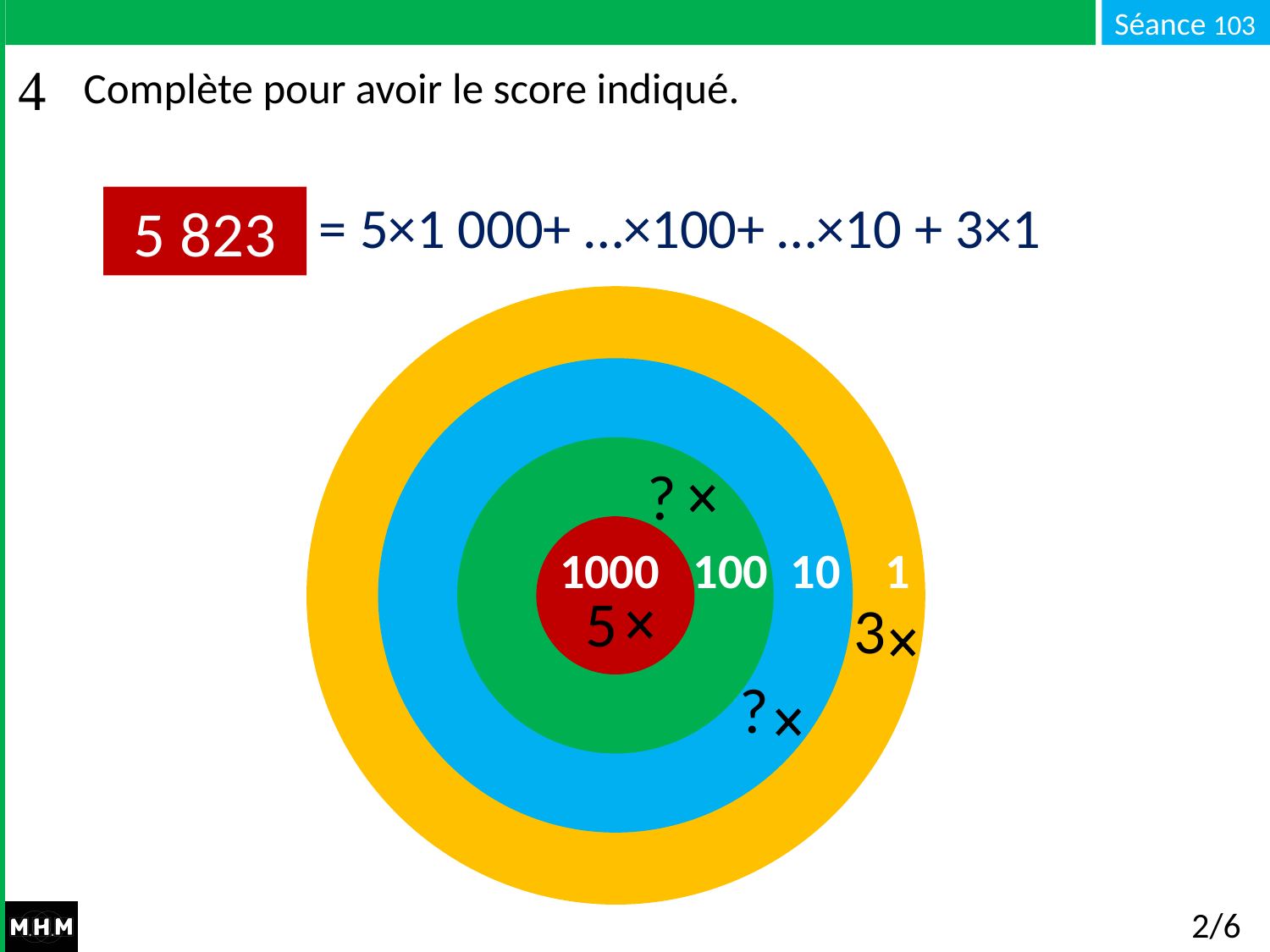

# Complète pour avoir le score indiqué.
= 5×1 000+ …×100+ …×10 + 3×1
5 823

 1000   100  10    1
?

5

3

?

2/6